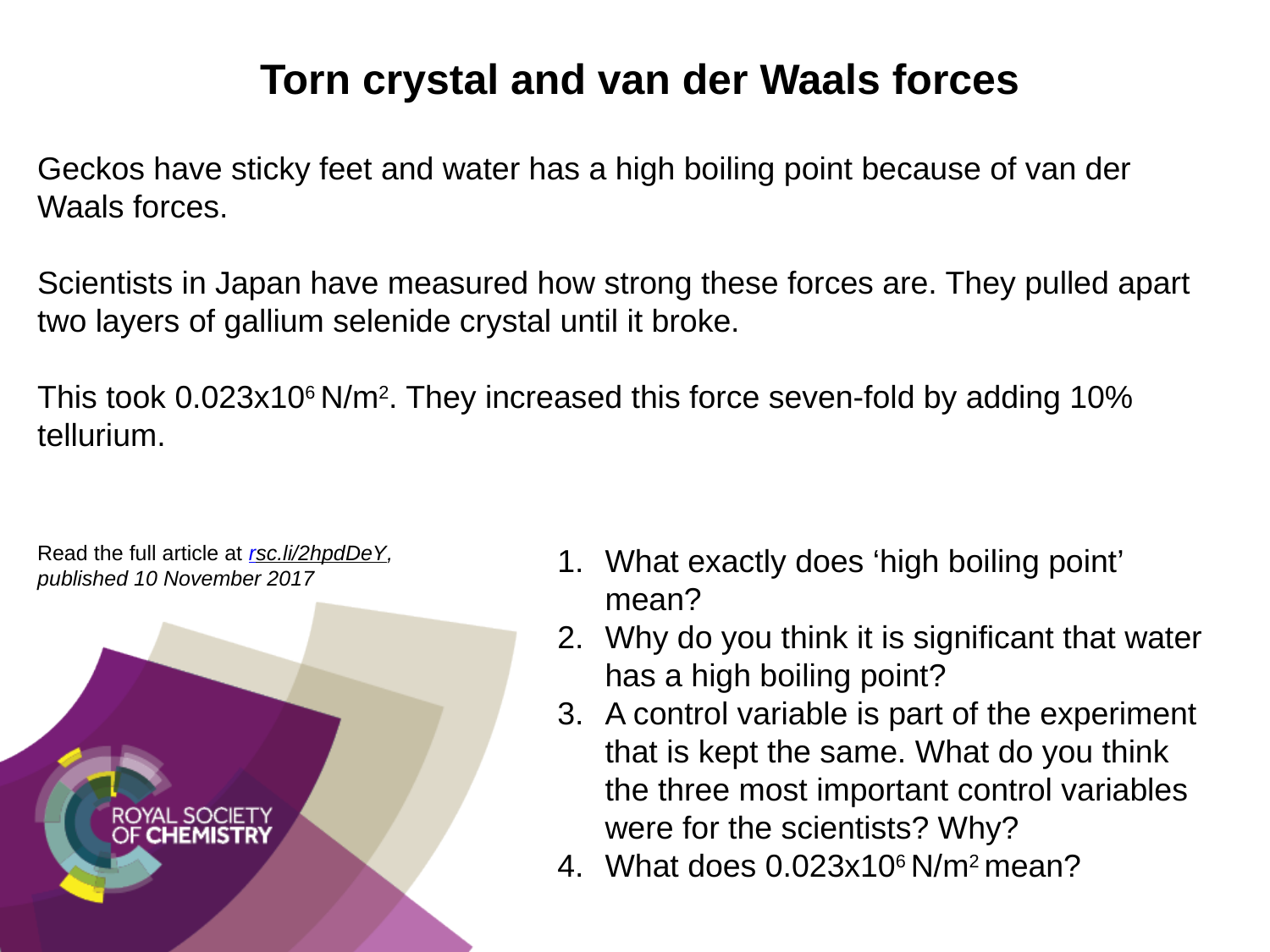

Torn crystal and van der Waals forces
Geckos have sticky feet and water has a high boiling point because of van der Waals forces.

Scientists in Japan have measured how strong these forces are. They pulled apart two layers of gallium selenide crystal until it broke.

This took 0.023x106 N/m2. They increased this force seven-fold by adding 10% tellurium.
Read the full article at rsc.li/2hpdDeY, published 10 November 2017

What exactly does ‘high boiling point’ mean?
Why do you think it is significant that water has a high boiling point?
A control variable is part of the experiment that is kept the same. What do you think the three most important control variables were for the scientists? Why?
What does 0.023x106 N/m2 mean?